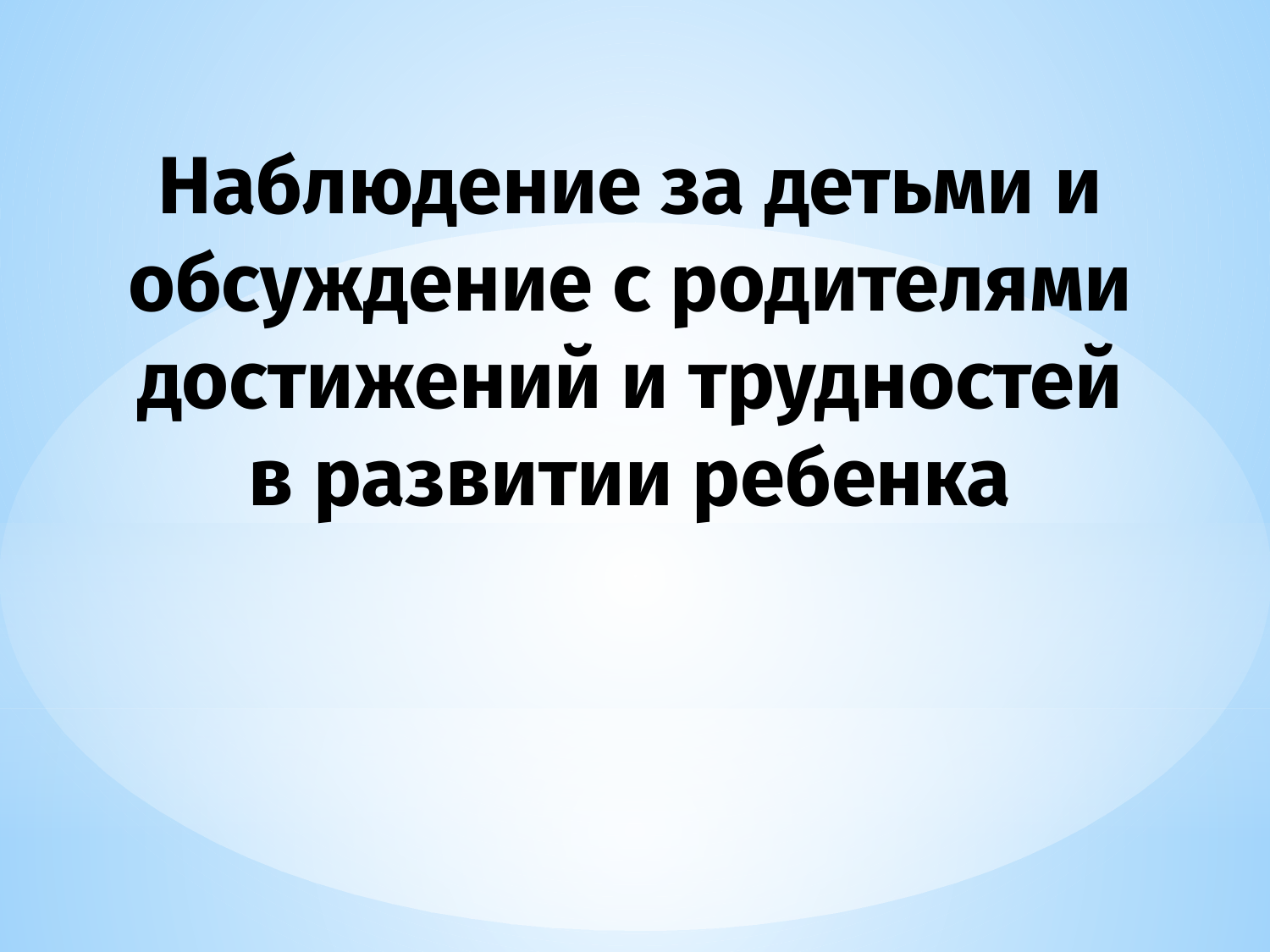

# Наблюдение за детьми и обсуждение с родителями достижений и трудностей в развитии ребенка